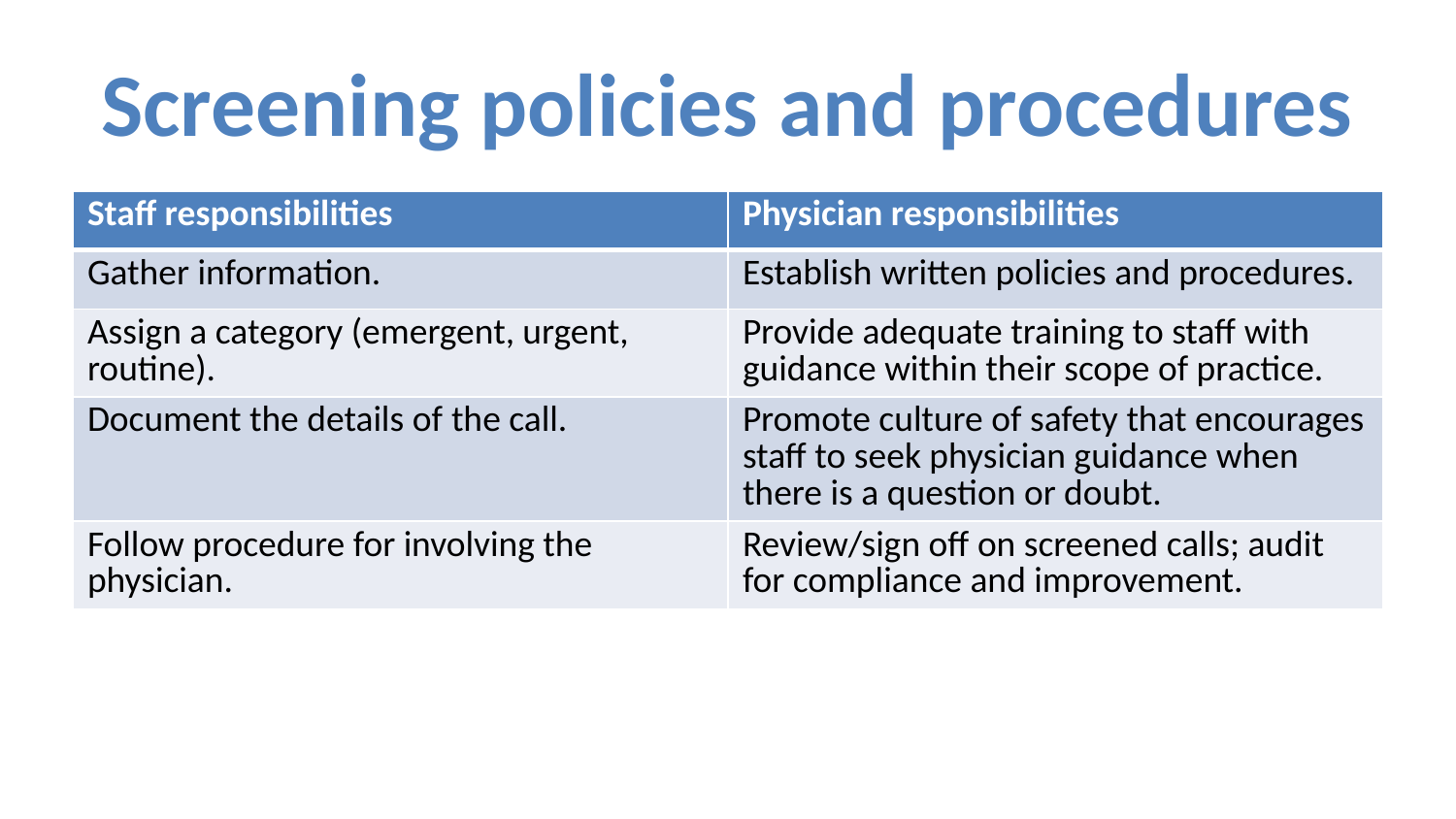

# Screening policies and procedures
| Staff responsibilities | Physician responsibilities |
| --- | --- |
| Gather information. | Establish written policies and procedures. |
| Assign a category (emergent, urgent, routine). | Provide adequate training to staff with guidance within their scope of practice. |
| Document the details of the call. | Promote culture of safety that encourages staff to seek physician guidance when there is a question or doubt. |
| Follow procedure for involving the physician. | Review/sign off on screened calls; audit for compliance and improvement. |